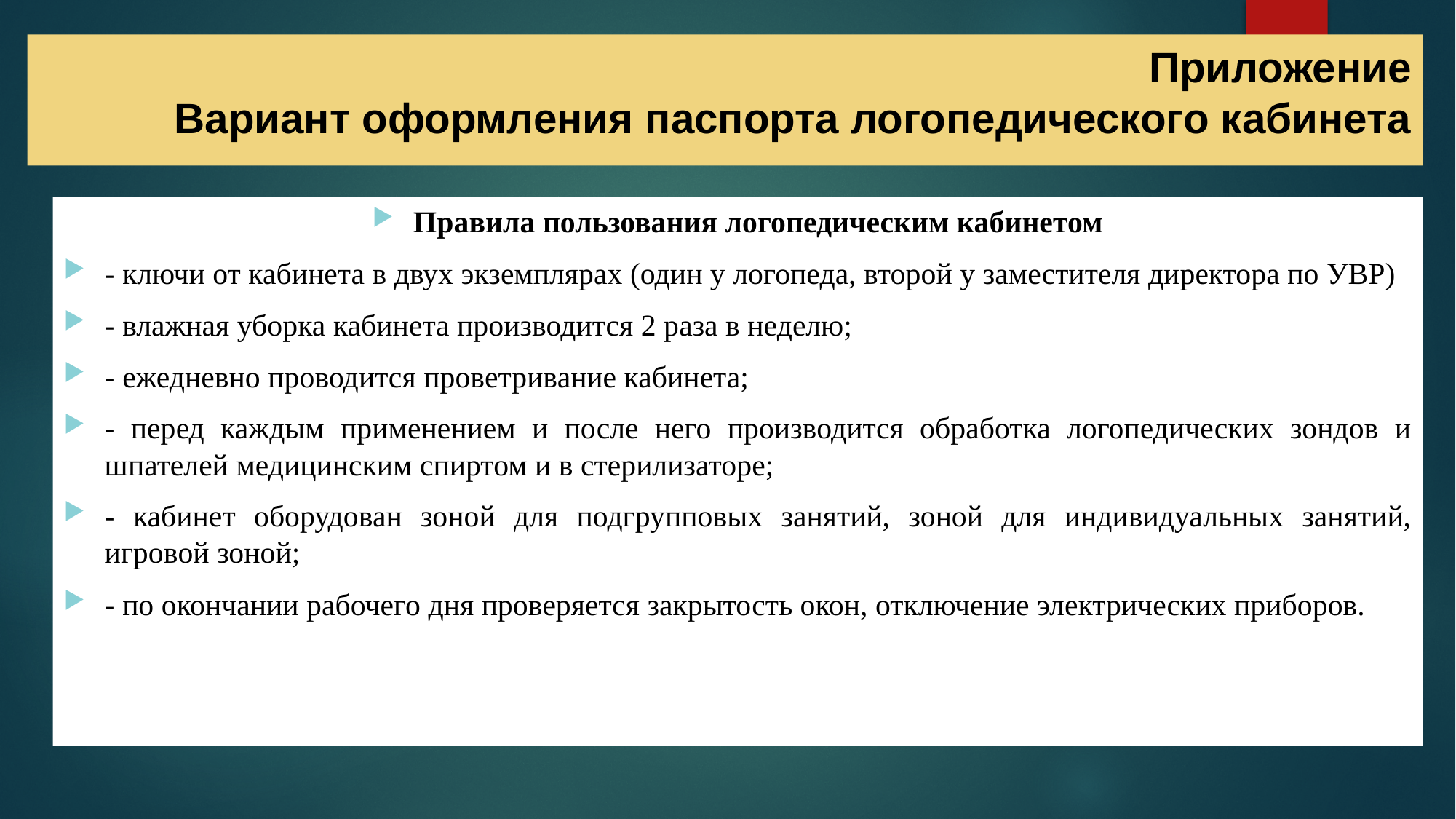

# Приложение Вариант оформления паспорта логопедического кабинета
Правила пользования логопедическим кабинетом
- ключи от кабинета в двух экземплярах (один у логопеда, второй у заместителя директора по УВР)
- влажная уборка кабинета производится 2 раза в неделю;
- ежедневно проводится проветривание кабинета;
- перед каждым применением и после него производится обработка логопедических зондов и шпателей медицинским спиртом и в стерилизаторе;
- кабинет оборудован зоной для подгрупповых занятий, зоной для индивидуальных занятий, игровой зоной;
- по окончании рабочего дня проверяется закрытость окон, отключение электрических приборов.